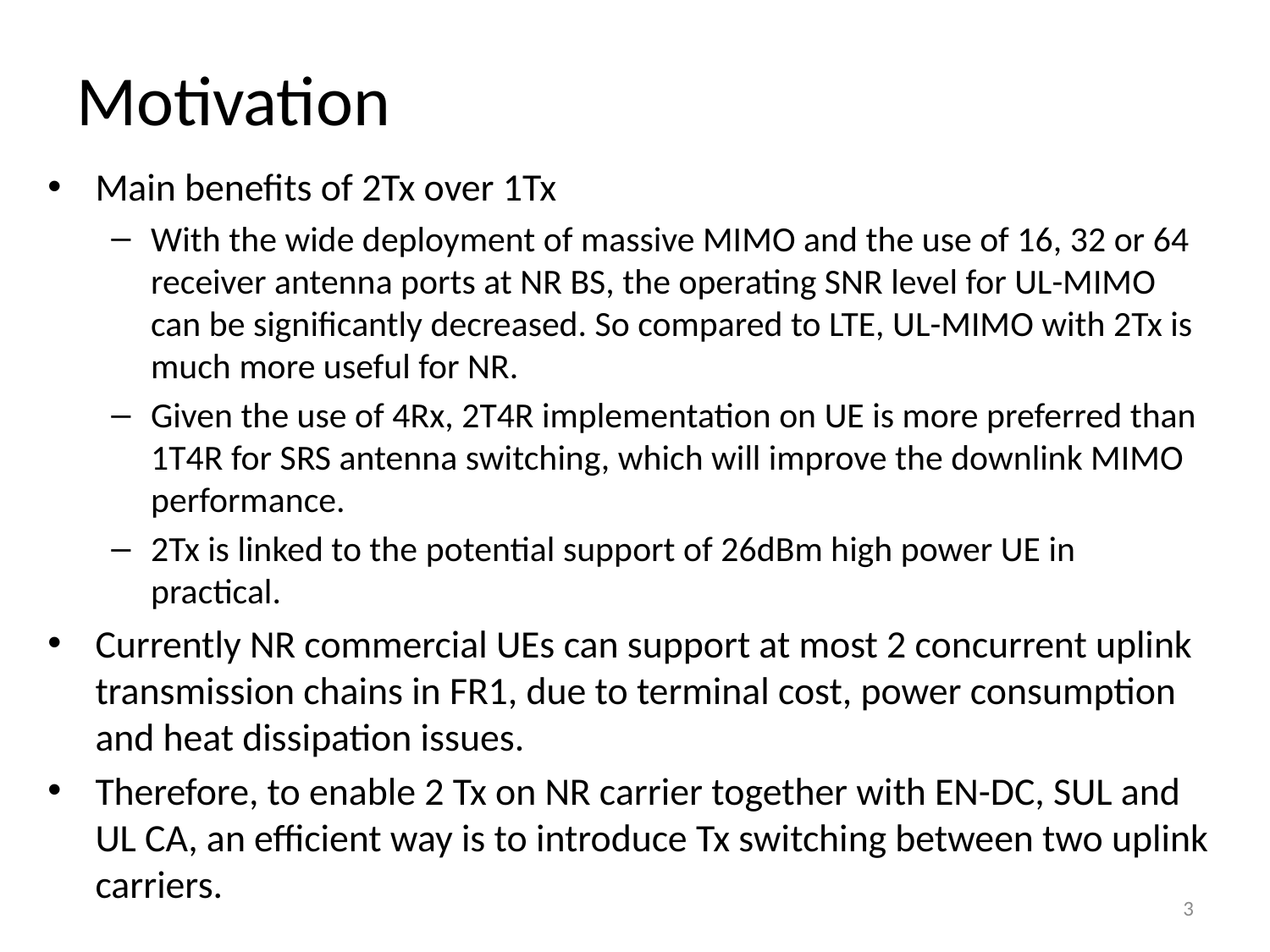

# Motivation
Main benefits of 2Tx over 1Tx
With the wide deployment of massive MIMO and the use of 16, 32 or 64 receiver antenna ports at NR BS, the operating SNR level for UL-MIMO can be significantly decreased. So compared to LTE, UL-MIMO with 2Tx is much more useful for NR.
Given the use of 4Rx, 2T4R implementation on UE is more preferred than 1T4R for SRS antenna switching, which will improve the downlink MIMO performance.
2Tx is linked to the potential support of 26dBm high power UE in practical.
Currently NR commercial UEs can support at most 2 concurrent uplink transmission chains in FR1, due to terminal cost, power consumption and heat dissipation issues.
Therefore, to enable 2 Tx on NR carrier together with EN-DC, SUL and UL CA, an efficient way is to introduce Tx switching between two uplink carriers.
3